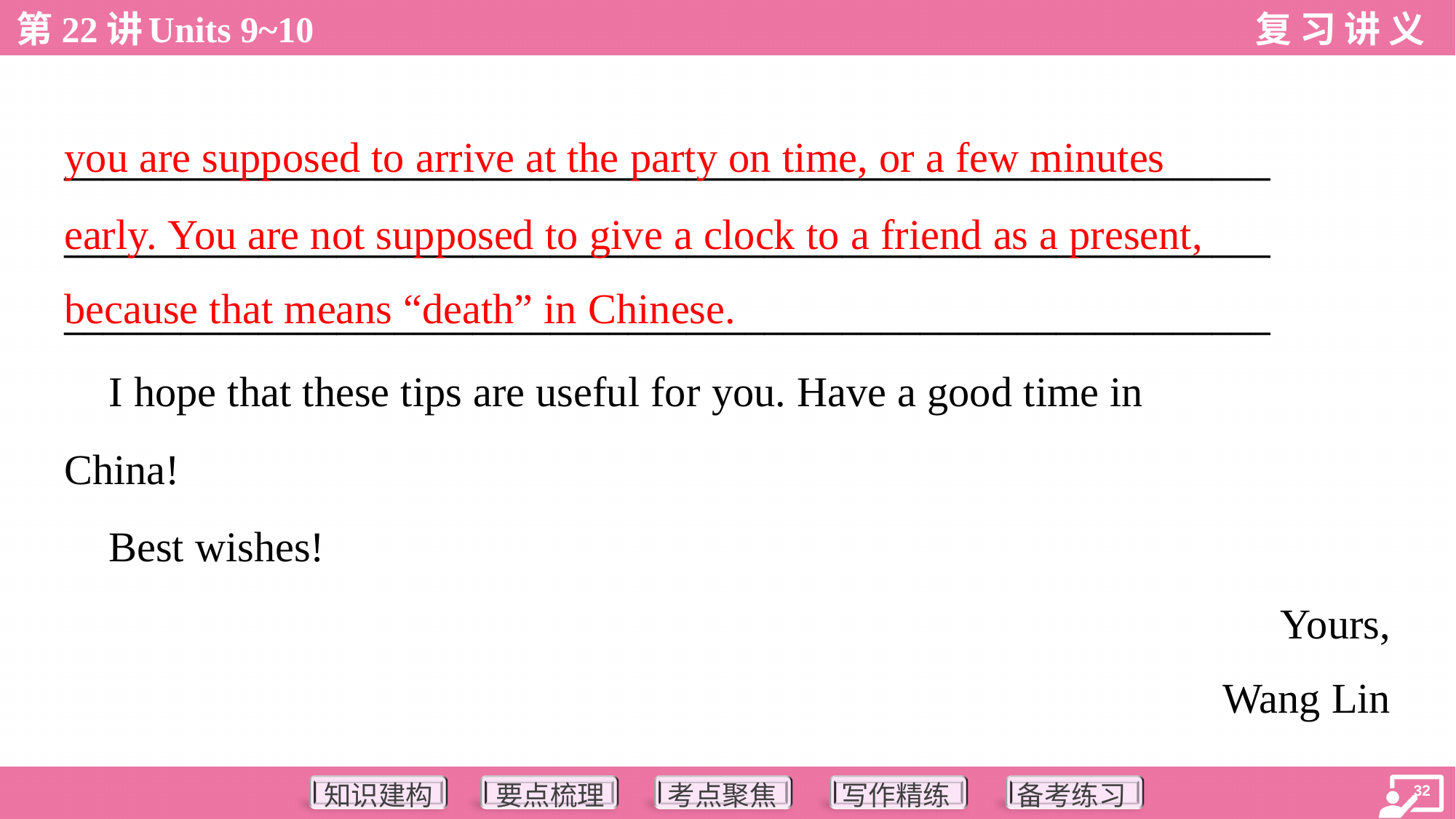

you are supposed to arrive at the party on time, or a few minutes
early. You are not supposed to give a clock to a friend as a present,
because that means “death” in Chinese.
______________________________________________________________
______________________________________________________________
______________________________________________________________
    I hope that these tips are useful for you. Have a good time in
China!
    Best wishes!
    Yours,
    Wang Lin